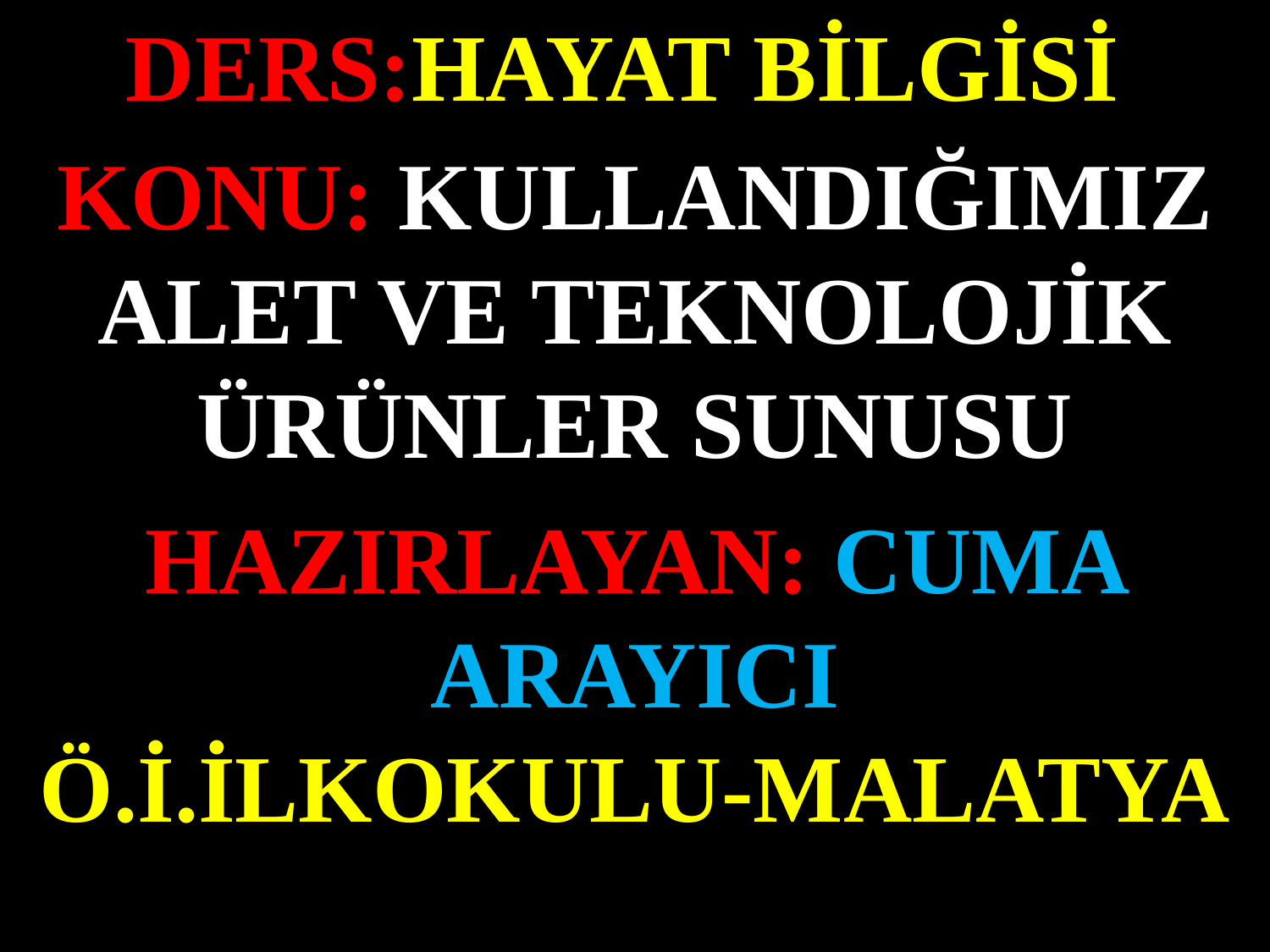

DERS:HAYAT BİLGİSİ
KONU: KULLANDIĞIMIZ ALET VE TEKNOLOJİK ÜRÜNLER SUNUSU
#
HAZIRLAYAN: CUMA ARAYICI
Ö.İ.İLKOKULU-MALATYA